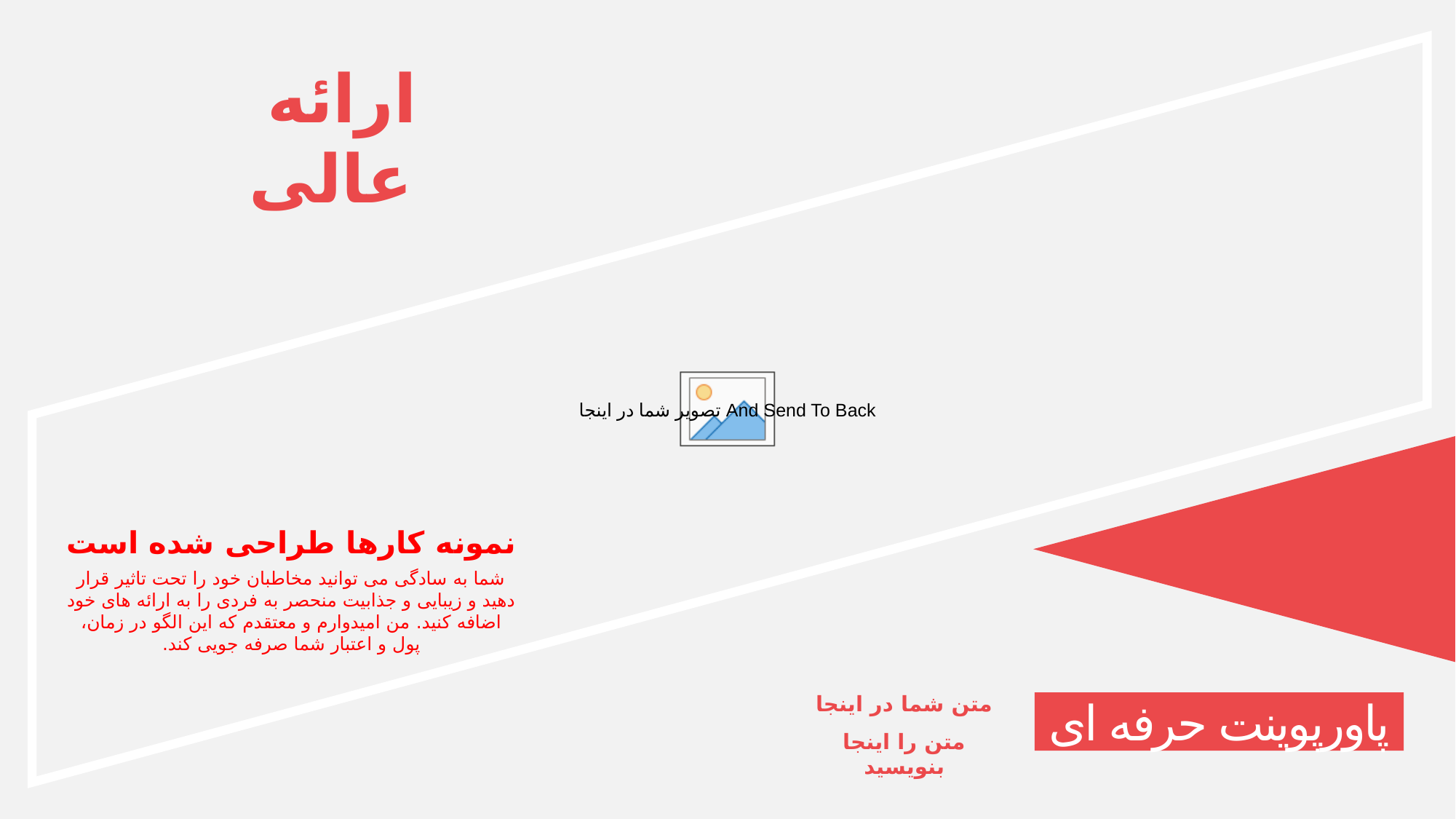

ارائه
عالی

نمونه کارها طراحی شده است
شما به سادگی می توانید مخاطبان خود را تحت تاثیر قرار دهید و زیبایی و جذابیت منحصر به فردی را به ارائه های خود اضافه کنید. من امیدوارم و معتقدم که این الگو در زمان، پول و اعتبار شما صرفه جویی کند.
متن شما در اینجا
پاورپوینت حرفه ای
متن را اینجا بنویسید